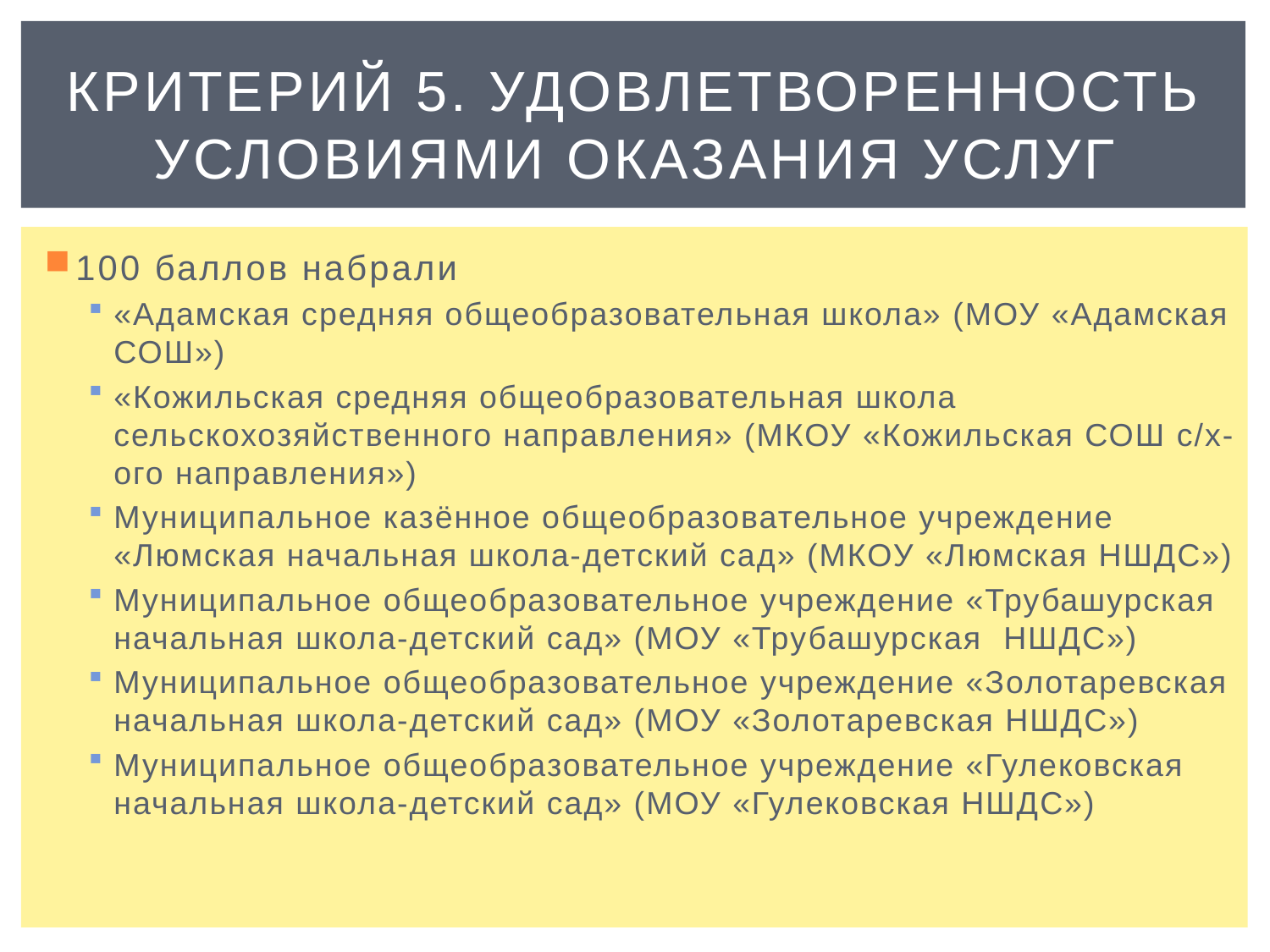

# КРИТЕРИЙ 5. УДОВЛЕТВОРЕННОСТЬ УСЛОВИЯМИ ОКАЗАНИЯ УСЛУГ
100 баллов набрали
«Адамская средняя общеобразовательная школа» (МОУ «Адамская СОШ»)
«Кожильская средняя общеобразовательная школа сельскохозяйственного направления» (МКОУ «Кожильская СОШ с/х-ого направления»)
Муниципальное казённое общеобразовательное учреждение «Люмская начальная школа-детский сад» (МКОУ «Люмская НШДС»)
Муниципальное общеобразовательное учреждение «Трубашурская начальная школа-детский сад» (МОУ «Трубашурская  НШДС»)
Муниципальное общеобразовательное учреждение «Золотаревская начальная школа-детский сад» (МОУ «Золотаревская НШДС»)
Муниципальное общеобразовательное учреждение «Гулековская начальная школа-детский сад» (МОУ «Гулековская НШДС»)